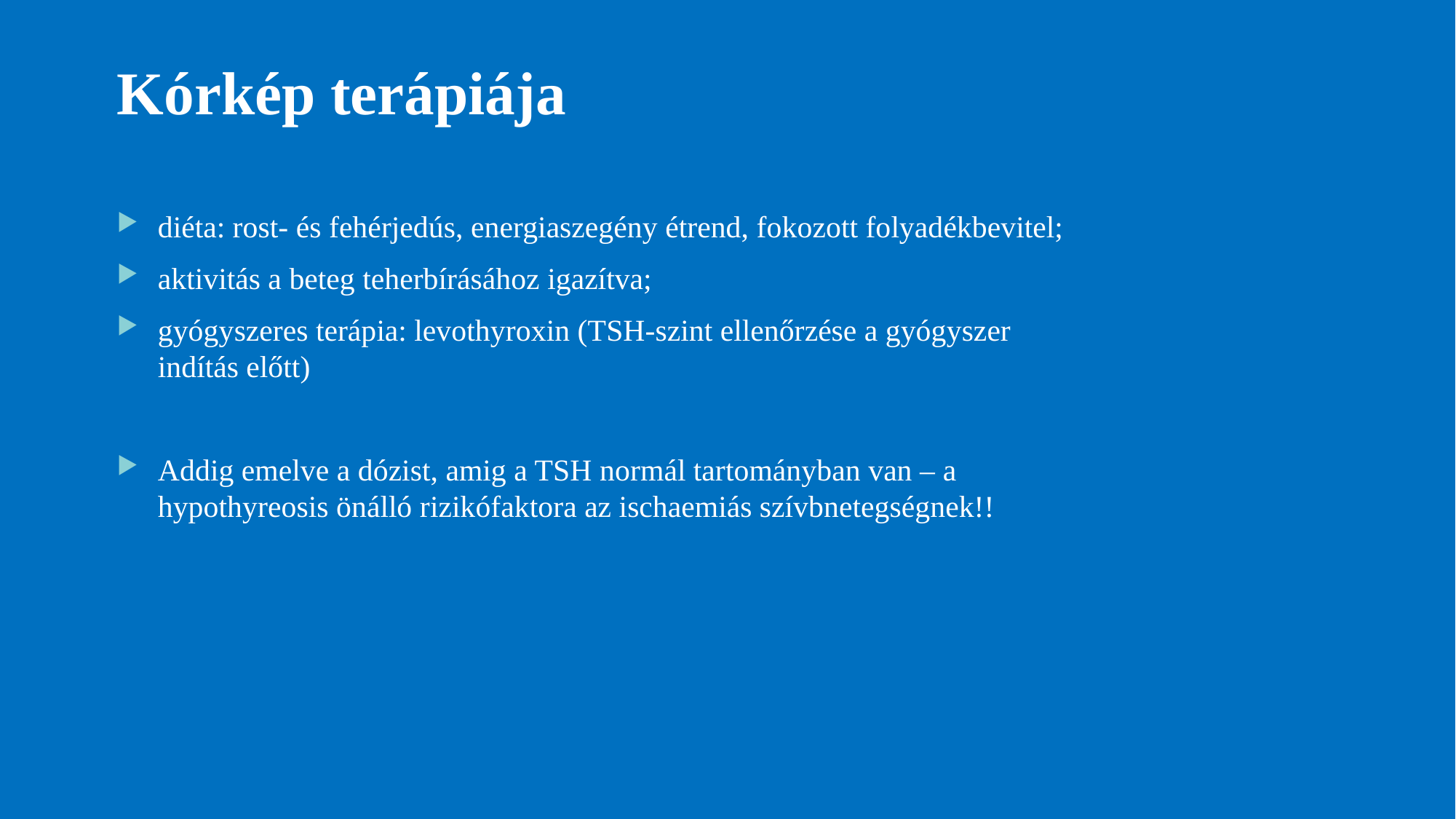

# Kórkép terápiája
diéta: rost- és fehérjedús, energiaszegény étrend, fokozott folyadékbevitel;
aktivitás a beteg teherbírásához igazítva;
gyógyszeres terápia: levothyroxin (TSH-szint ellenőrzése a gyógyszer indítás előtt)

Addig emelve a dózist, amig a TSH normál tartományban van – a hypothyreosis önálló rizikófaktora az ischaemiás szívbnetegségnek!!